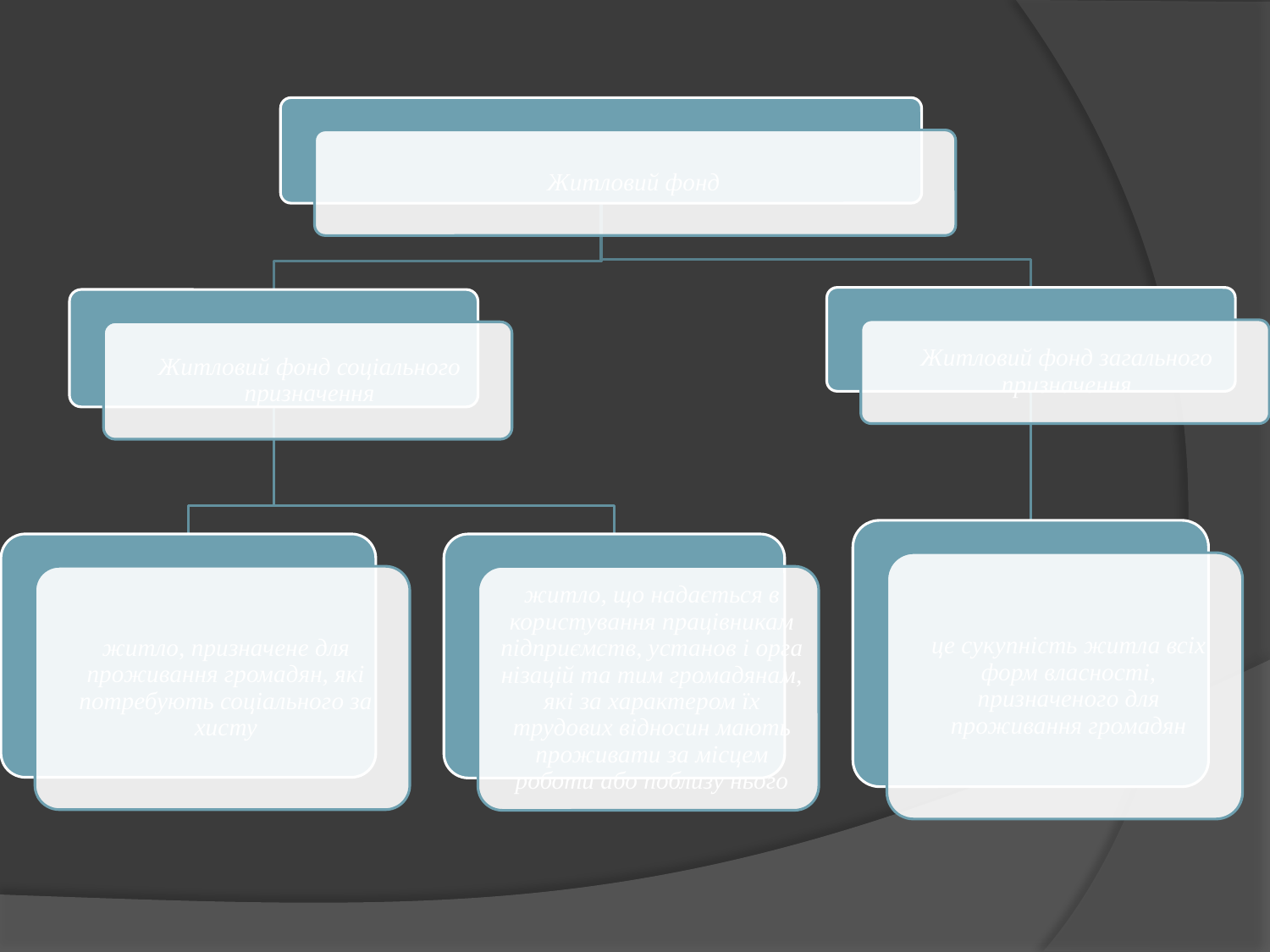

Житловий фонд
Житловий фонд соціального призначення
житло, при­значене для проживання громадян, які потребують соціального за­хисту
житло, що надається в користування працівникам підприємств, установ і орга­нізацій та тим громадянам, які за характером їх трудових відносин мають проживати за місцем роботи або поблизу нього
Житловий фонд загального призначення
це сукупність житла всіх форм власності, призначеного для проживання громадян